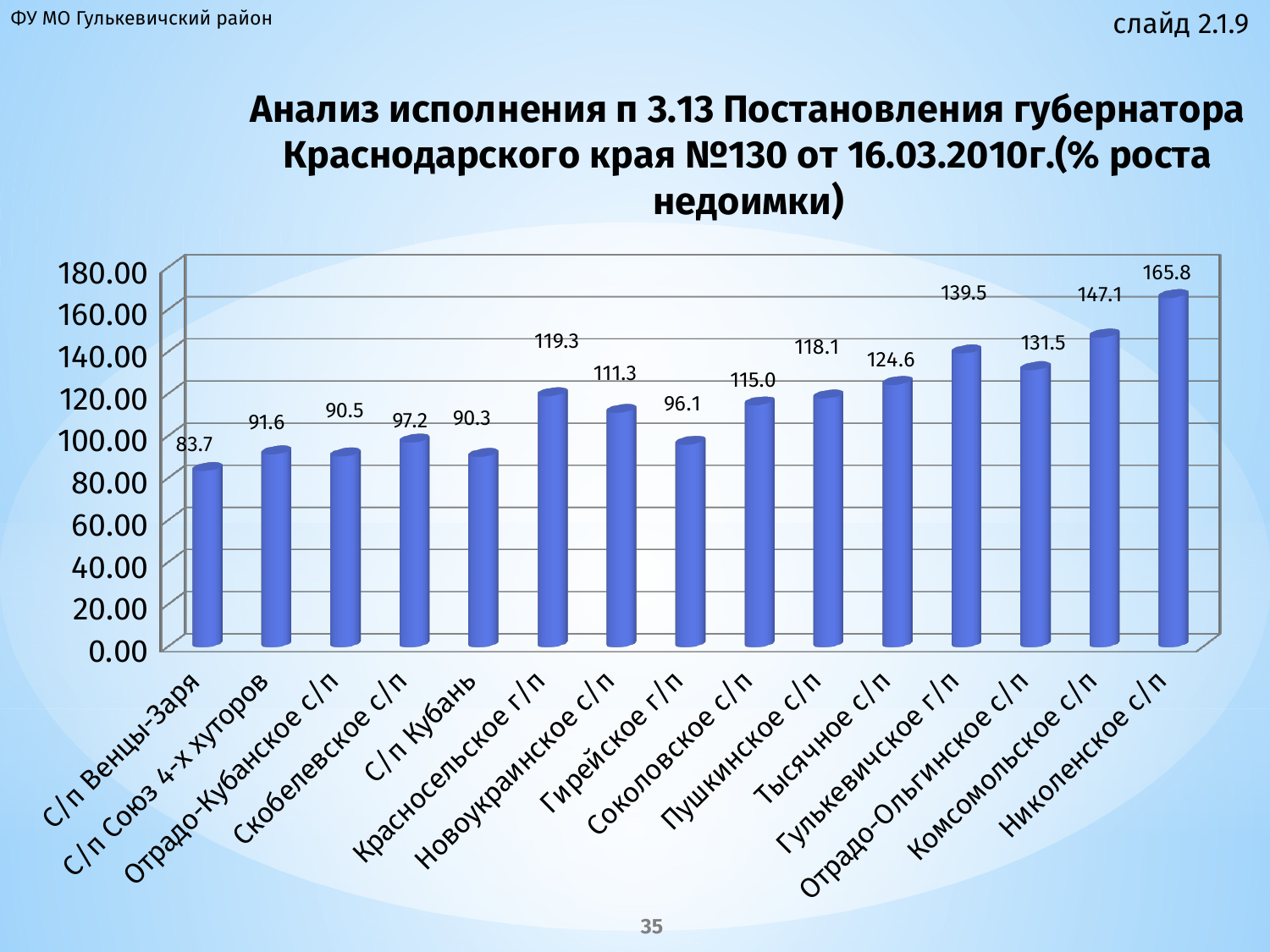

ФУ МО Гулькевичский район
слайд 2.1.9

[unsupported chart]

35